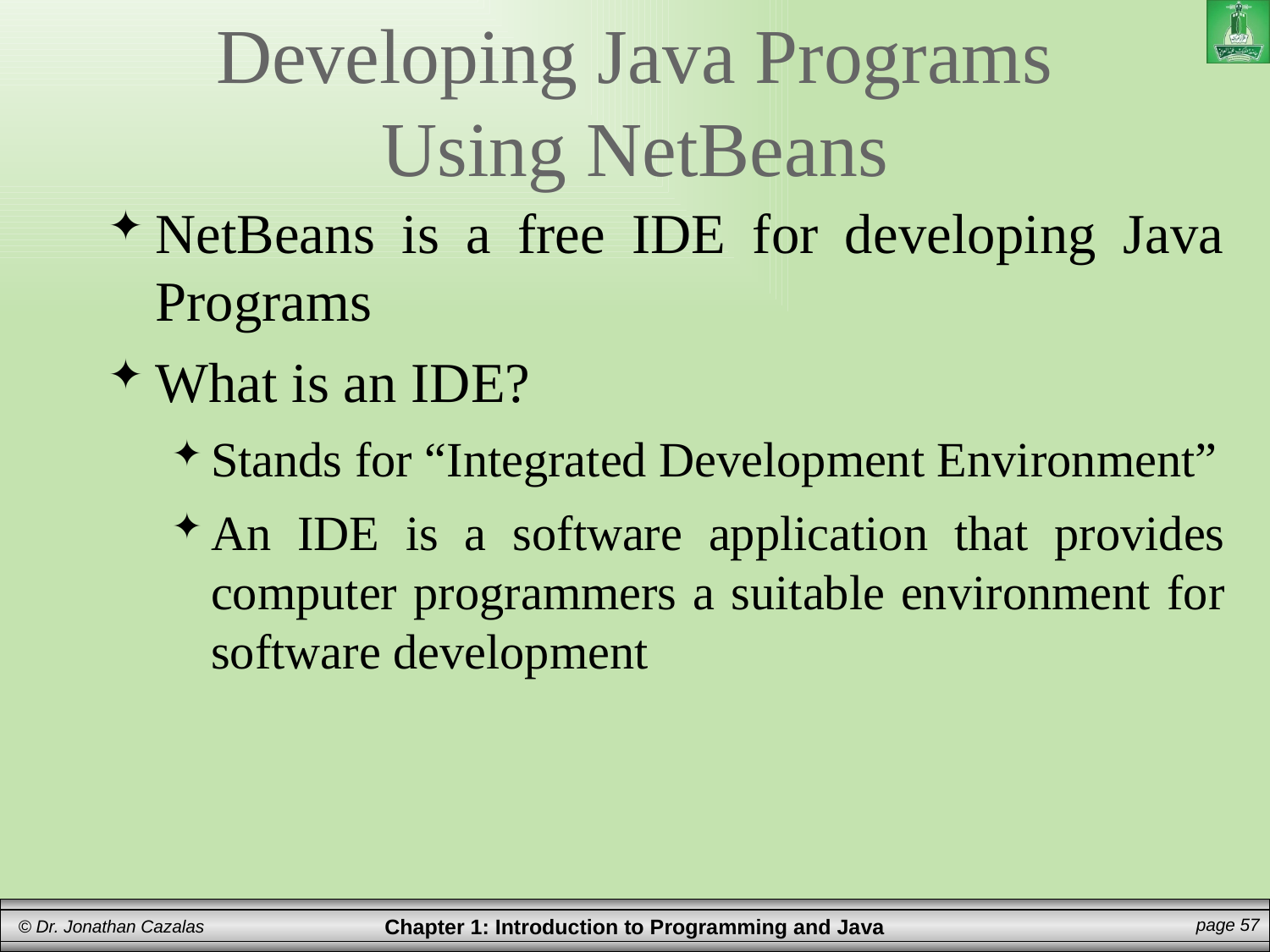

Developing Java Programs
Using NetBeans
NetBeans is a free IDE for developing Java Programs
What is an IDE?
Stands for “Integrated Development Environment”
An IDE is a software application that provides computer programmers a suitable environment for software development